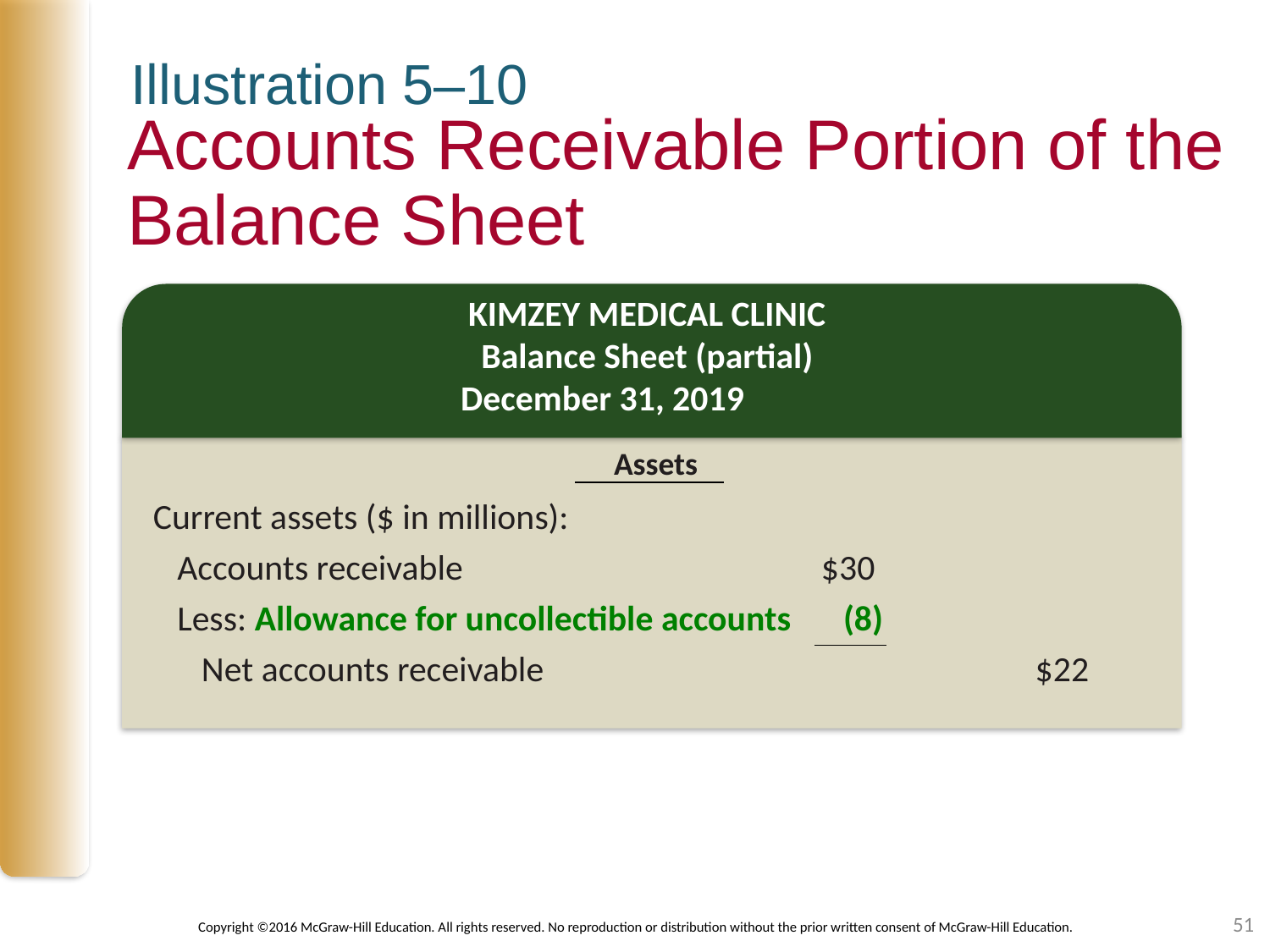

Illustration 5–10
# Accounts Receivable Portion of the Balance Sheet

KIMZEY MEDICAL CLINIC
Balance Sheet (partial)
December 31, 2019

Assets
Current assets ($ in millions):
   Accounts receivable 	$30
   Less: Allowance for uncollectible accounts 	(8)
      Net accounts receivable 		$22